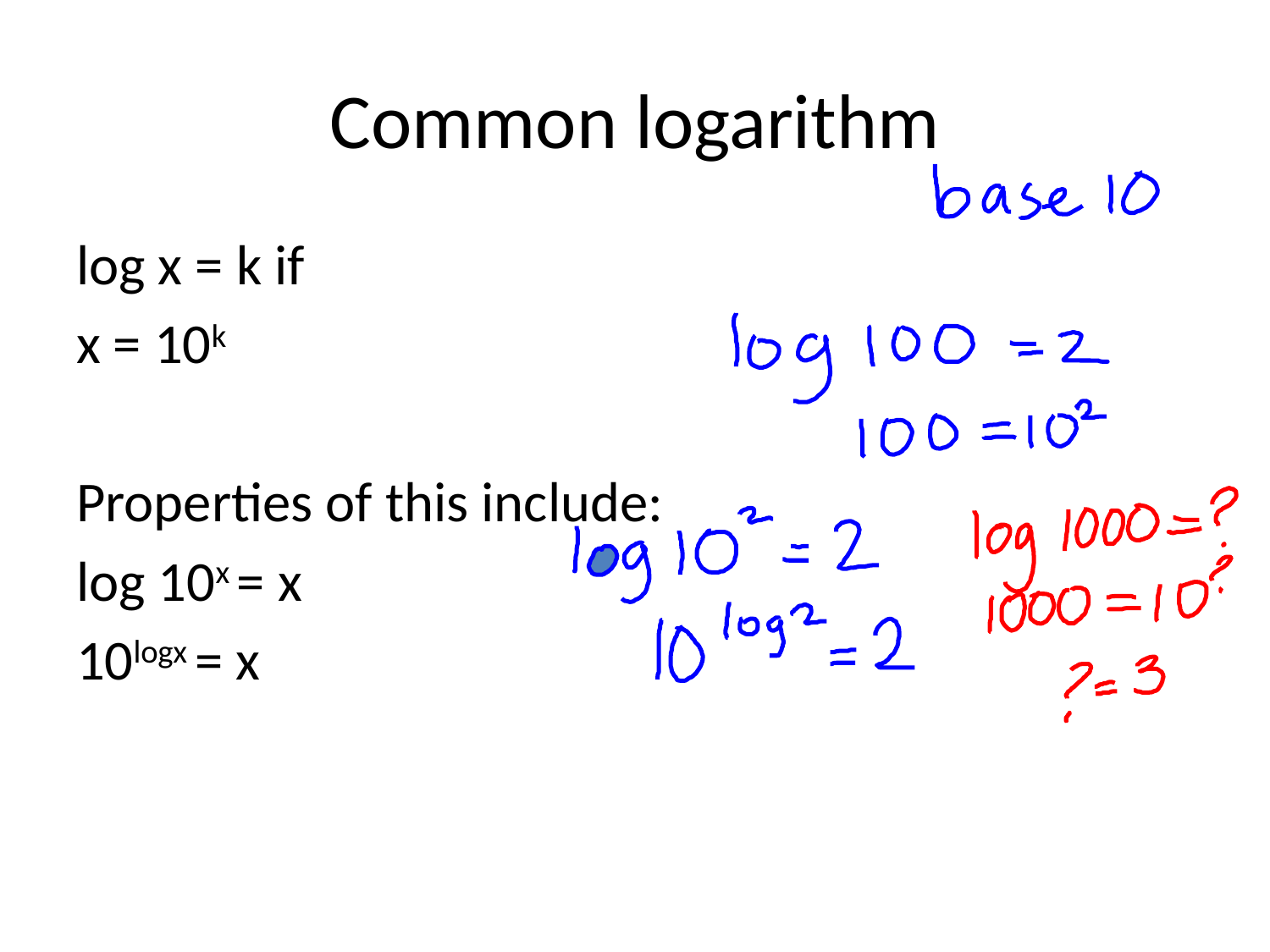

# Common logarithm

log x = k if
x = 10k

Properties of this include:
log 10x = x
10logx = x